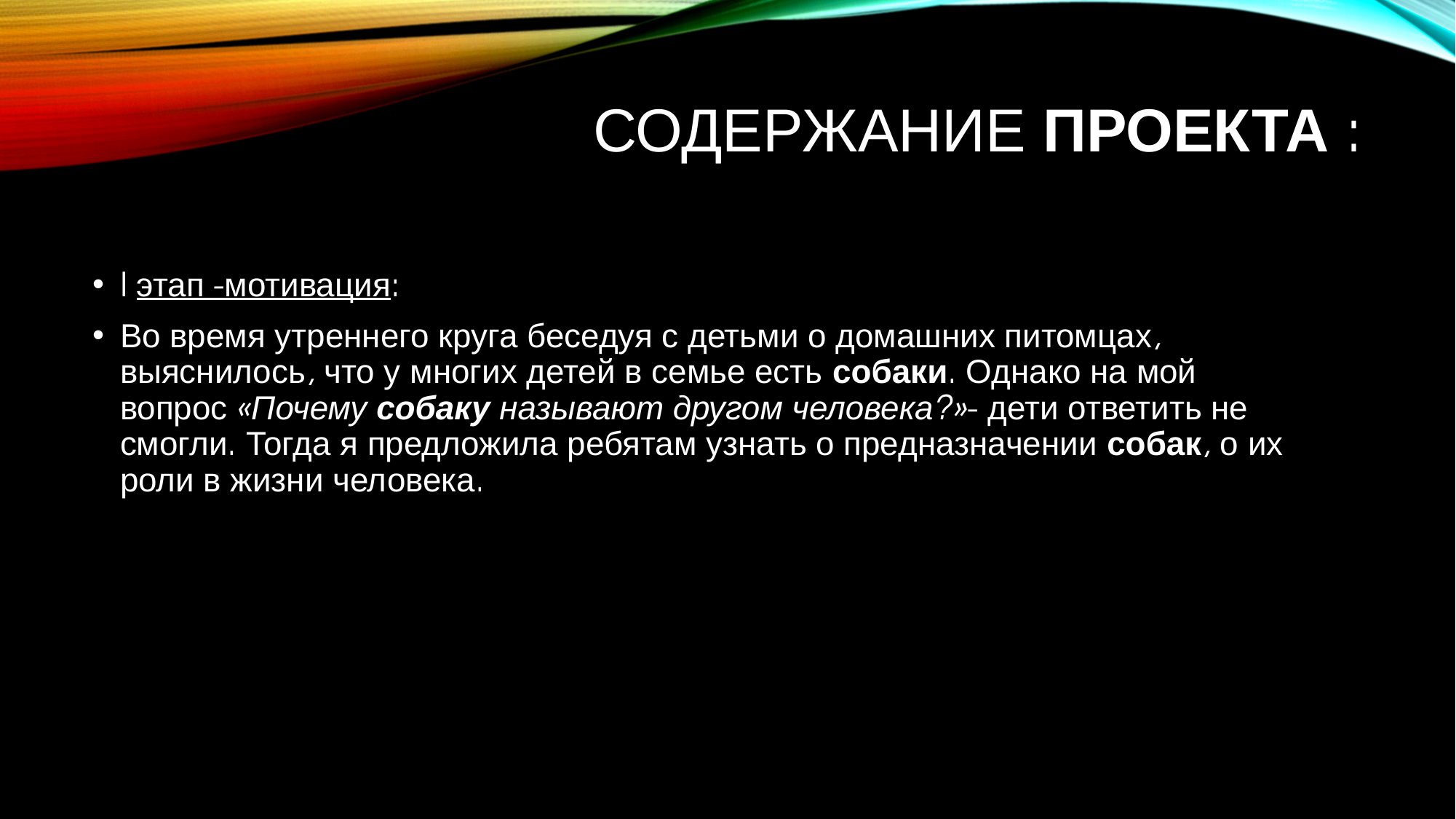

# Содержание проекта :
I этап -мотивация:
Во время утреннего круга беседуя с детьми о домашних питомцах, выяснилось, что у многих детей в семье есть собаки. Однако на мой вопрос «Почему собаку называют другом человека?»- дети ответить не смогли. Тогда я предложила ребятам узнать о предназначении собак, о их роли в жизни человека.